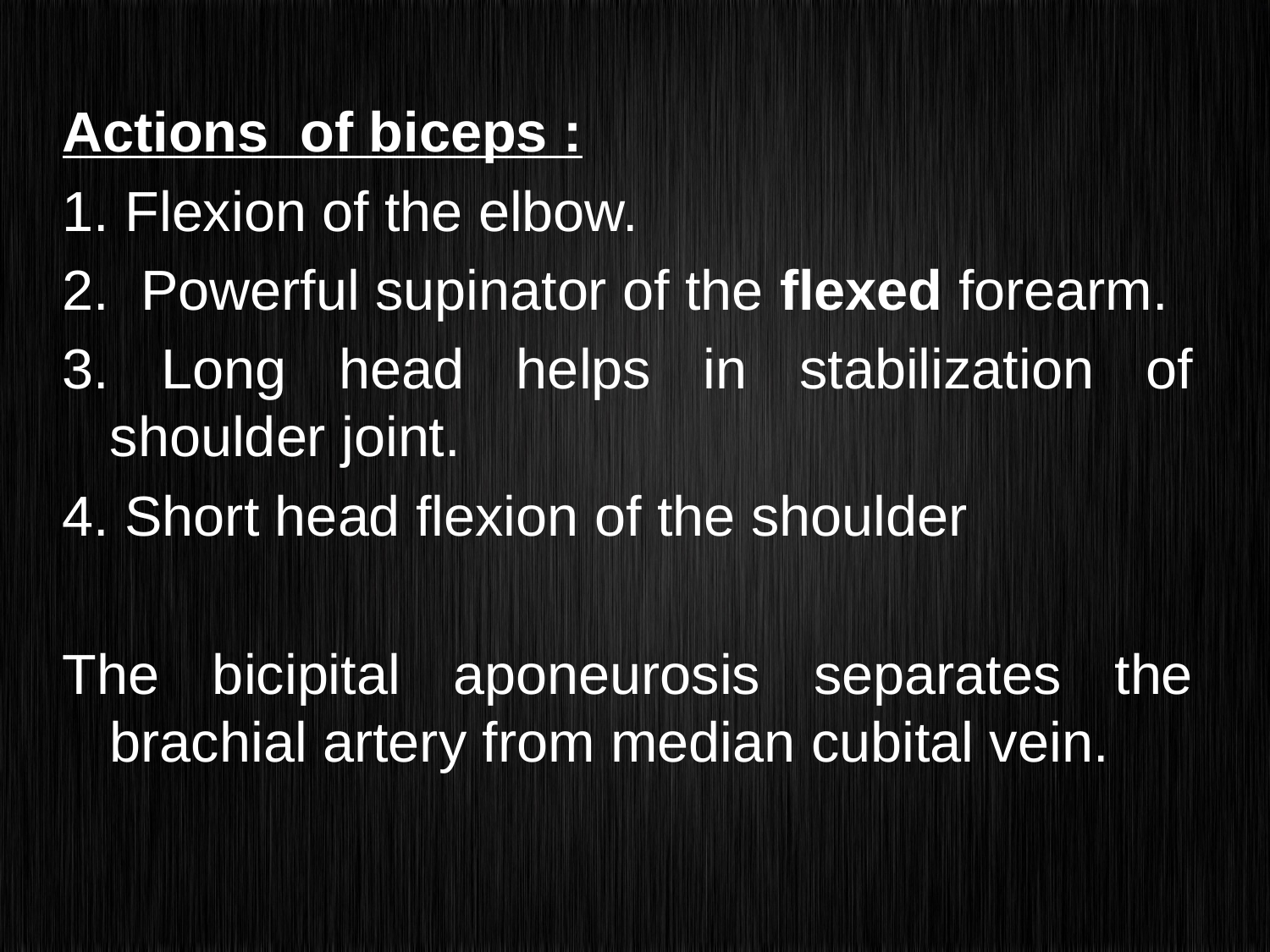

Actions  of biceps :
1. Flexion of the elbow.
2.  Powerful supinator of the flexed forearm.
3. Long head helps in stabilization of shoulder joint.
4. Short head flexion of the shoulder

The bicipital aponeurosis separates the brachial artery from median cubital vein.